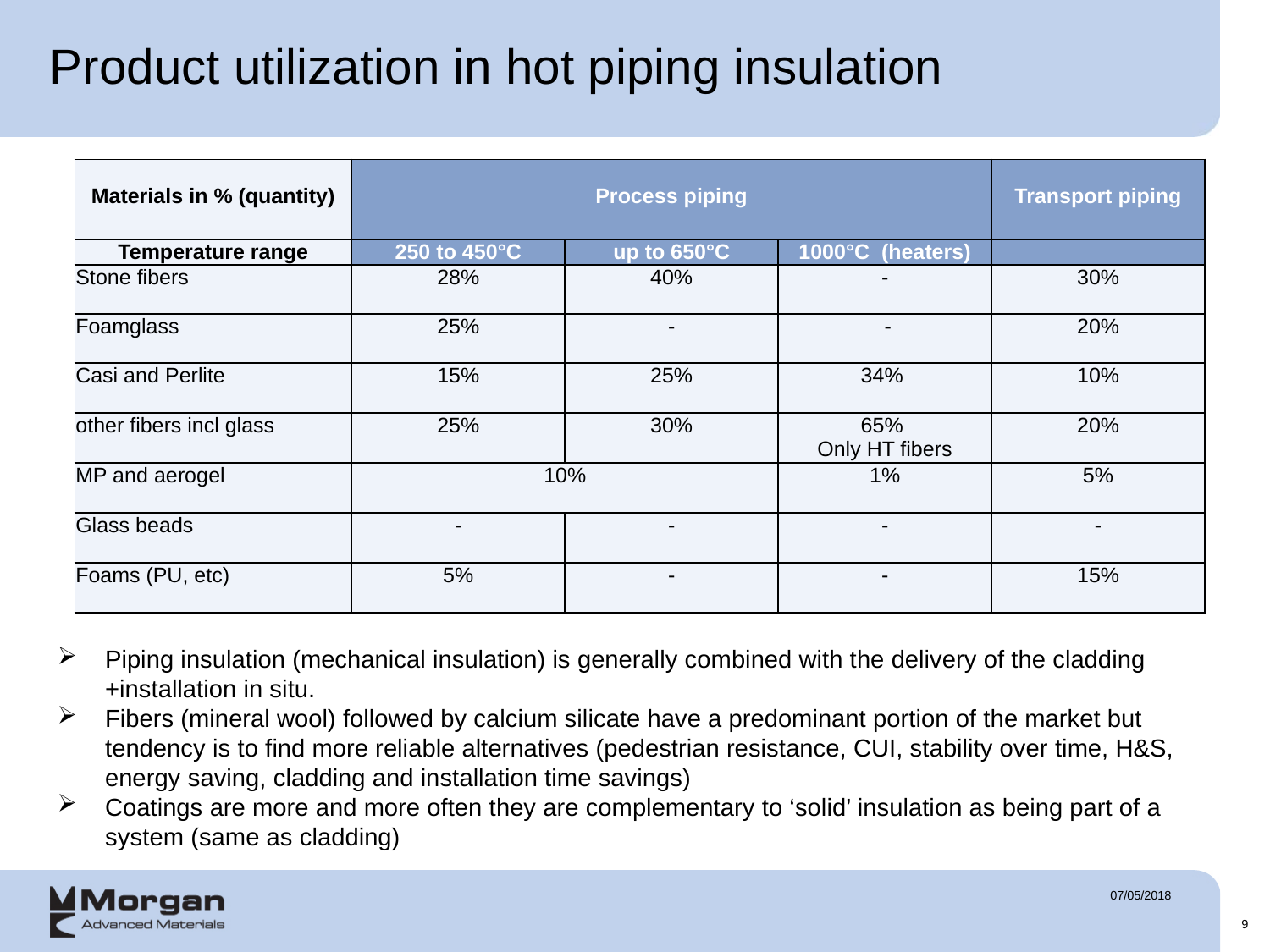

# Product utilization in hot piping insulation
| Materials in % (quantity) | Process piping |  |  | Transport piping |
| --- | --- | --- | --- | --- |
| Temperature range | 250 to 450°C | up to 650°C | 1000°C (heaters) |  |
| Stone fibers | 28% | 40% | - | 30% |
| Foamglass | 25% | - | - | 20% |
| Casi and Perlite | 15% | 25% | 34% | 10% |
| other fibers incl glass | 25% | 30% | 65% Only HT fibers | 20% |
| MP and aerogel | 10% |  | 1% | 5% |
| Glass beads | - | - | - | - |
| Foams (PU, etc) | 5% | - | - | 15% |
Piping insulation (mechanical insulation) is generally combined with the delivery of the cladding +installation in situ.
Fibers (mineral wool) followed by calcium silicate have a predominant portion of the market but tendency is to find more reliable alternatives (pedestrian resistance, CUI, stability over time, H&S, energy saving, cladding and installation time savings)
Coatings are more and more often they are complementary to ‘solid’ insulation as being part of a system (same as cladding)

07/05/2018
9